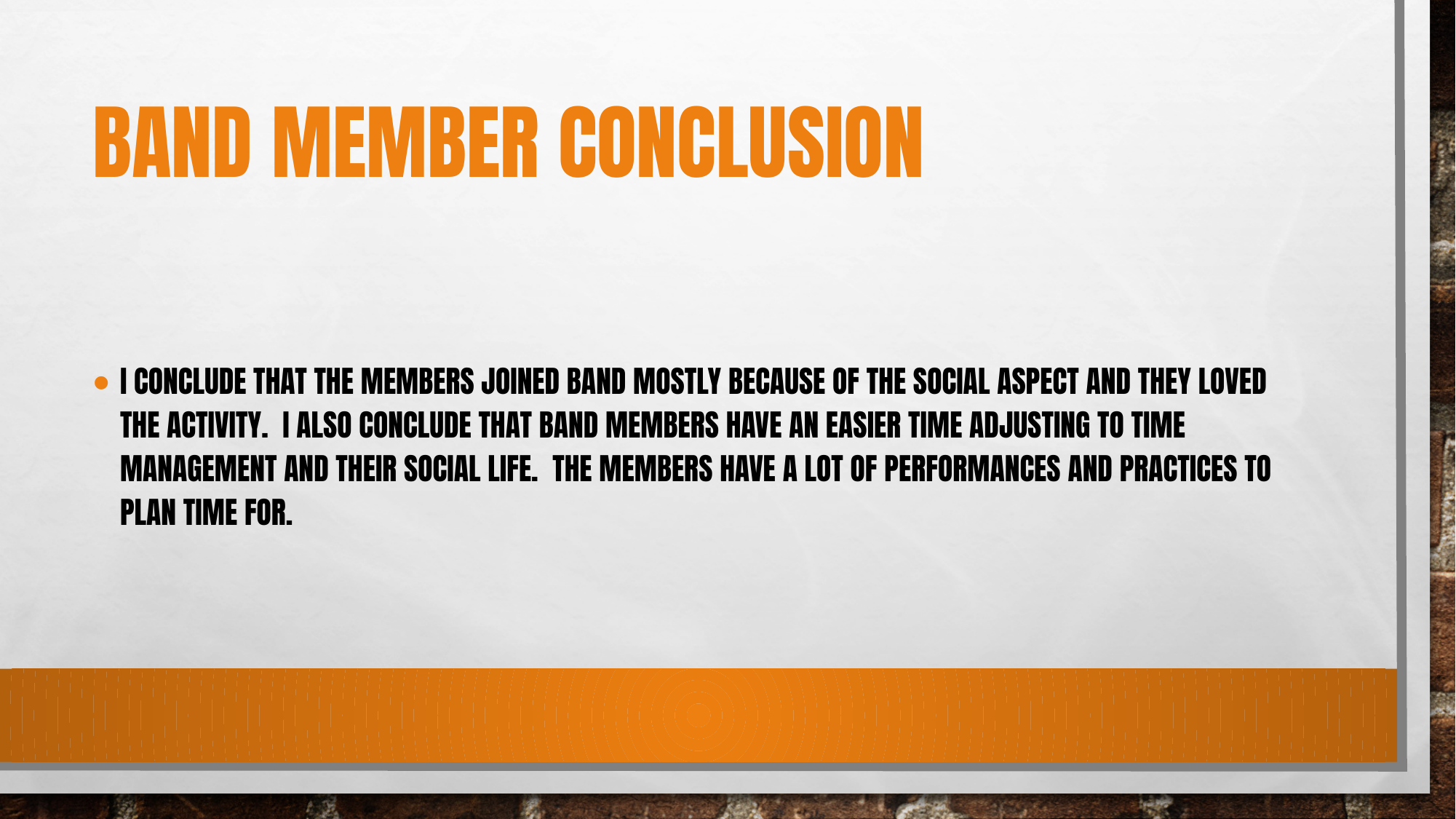

# Band Member conclusion
I conclude that the members joined band mostly because of the social aspect and they loved the activity.  I also conclude that band members have an easier time adjusting to time management and their social life.  The members have a lot of performances and practices to plan time for.